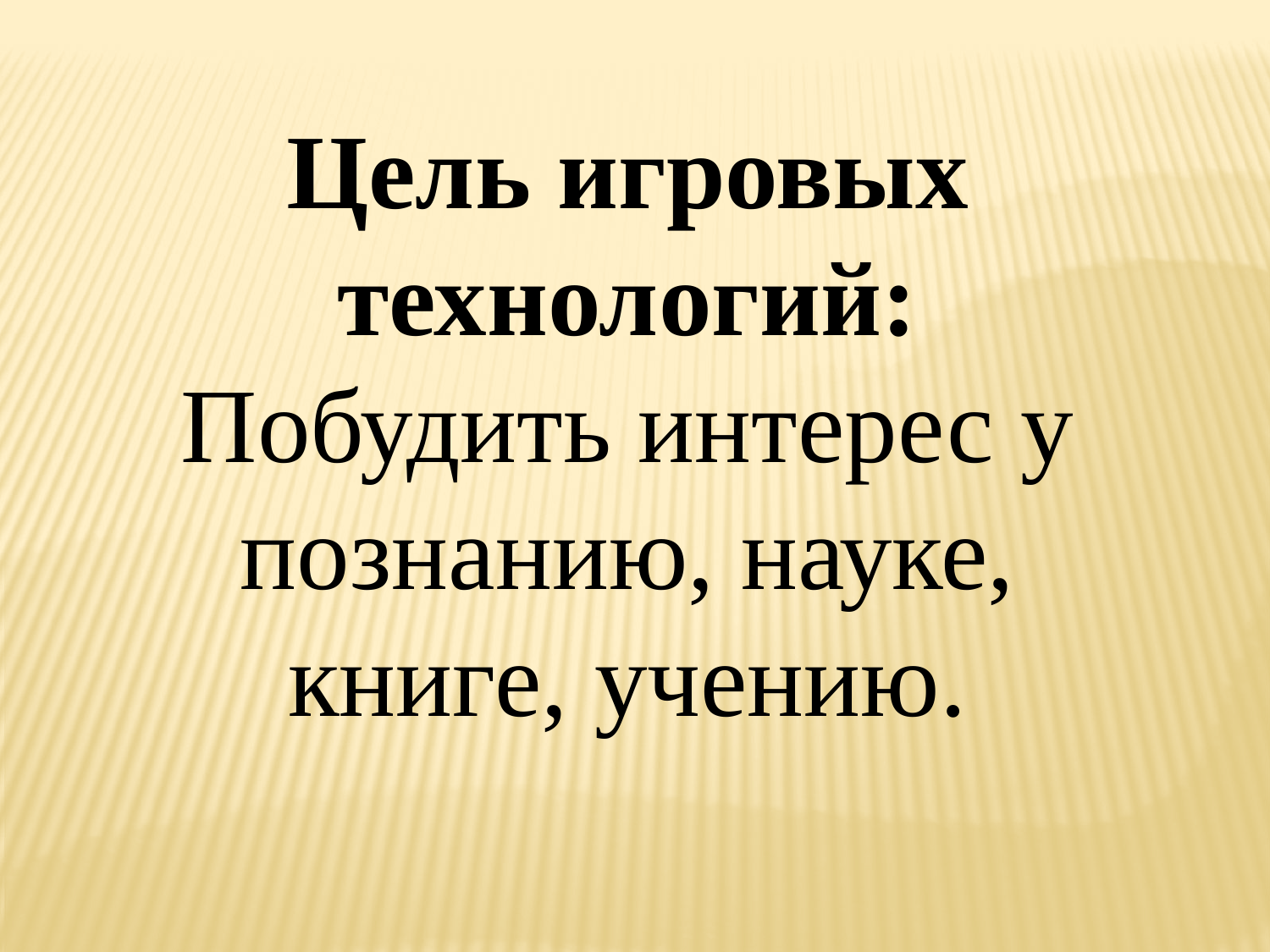

Цель игровых технологий:
Побудить интерес у познанию, науке, книге, учению.